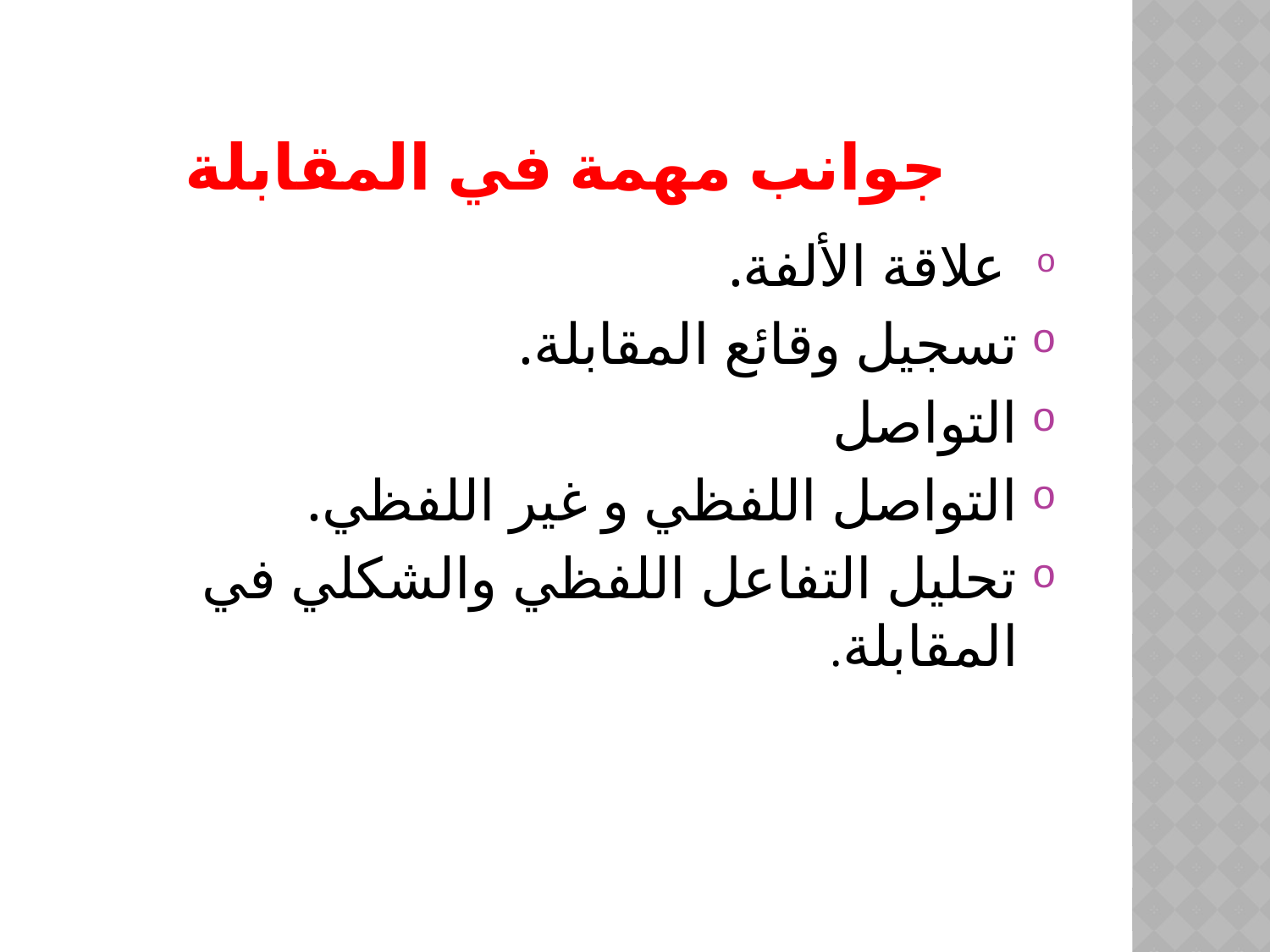

# جوانب مهمة في المقابلة
 علاقة الألفة.
تسجيل وقائع المقابلة.
التواصل
التواصل اللفظي و غير اللفظي.
تحليل التفاعل اللفظي والشكلي في المقابلة.